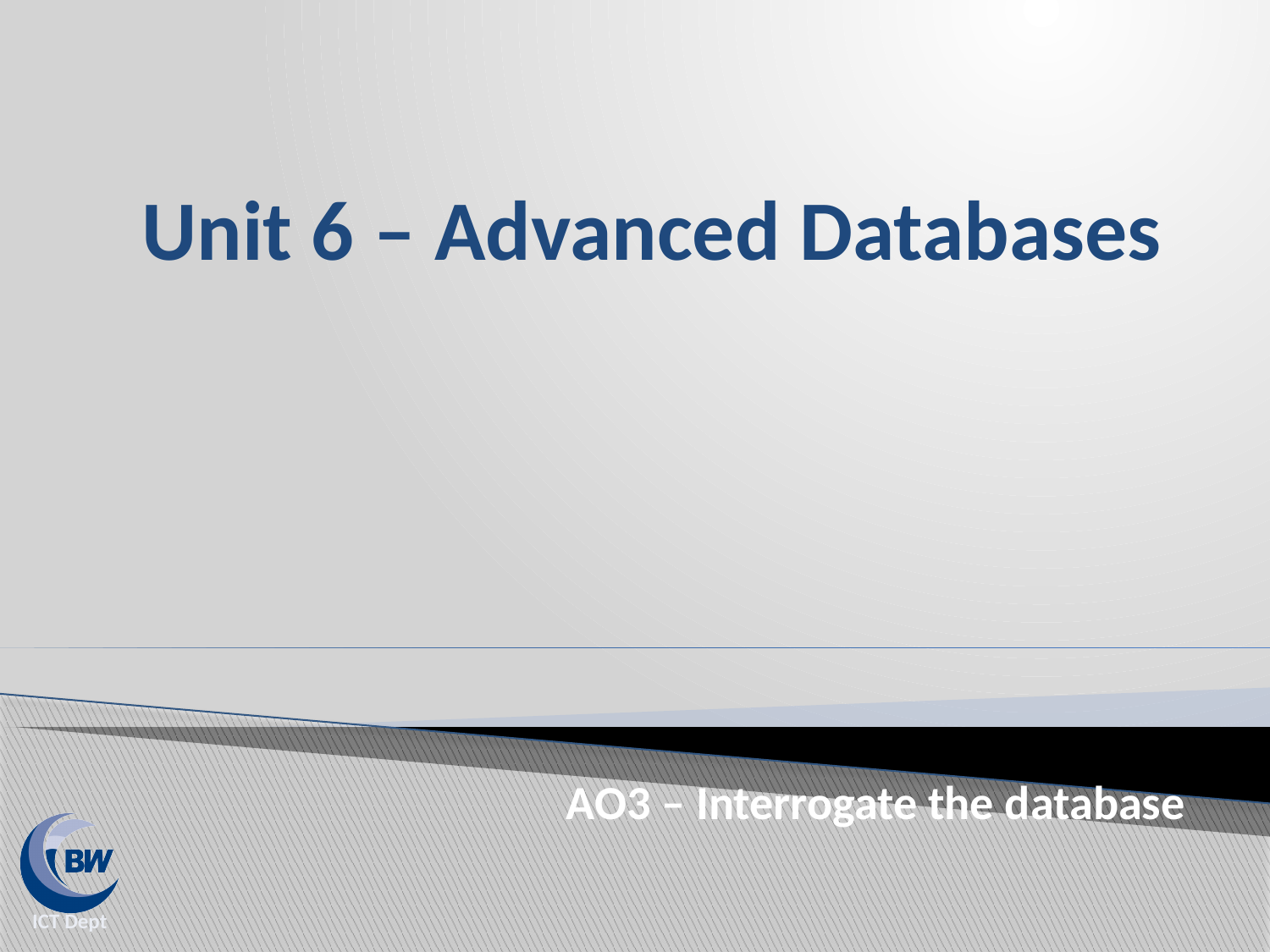

# Unit 6 – Advanced Databases
AO3 – Interrogate the database